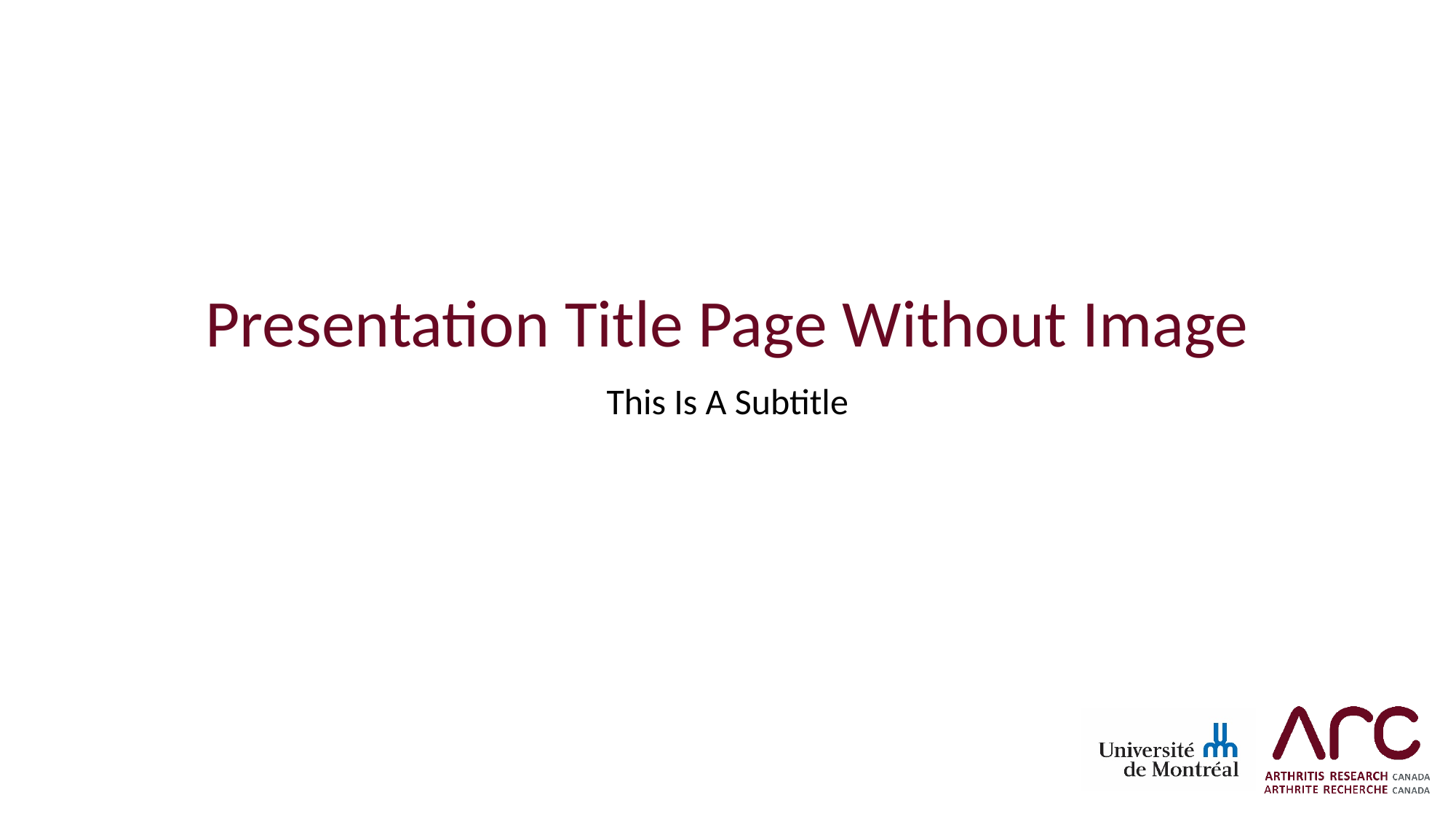

# Presentation Title Page Without Image
This Is A Subtitle

To add or remove footer info.
Go to INSERT > Header & Footer.
Then select what you’d like to show or remove (eg. Slide number, footer) and select Apply or Apply All.

Add affiliated University logo here.